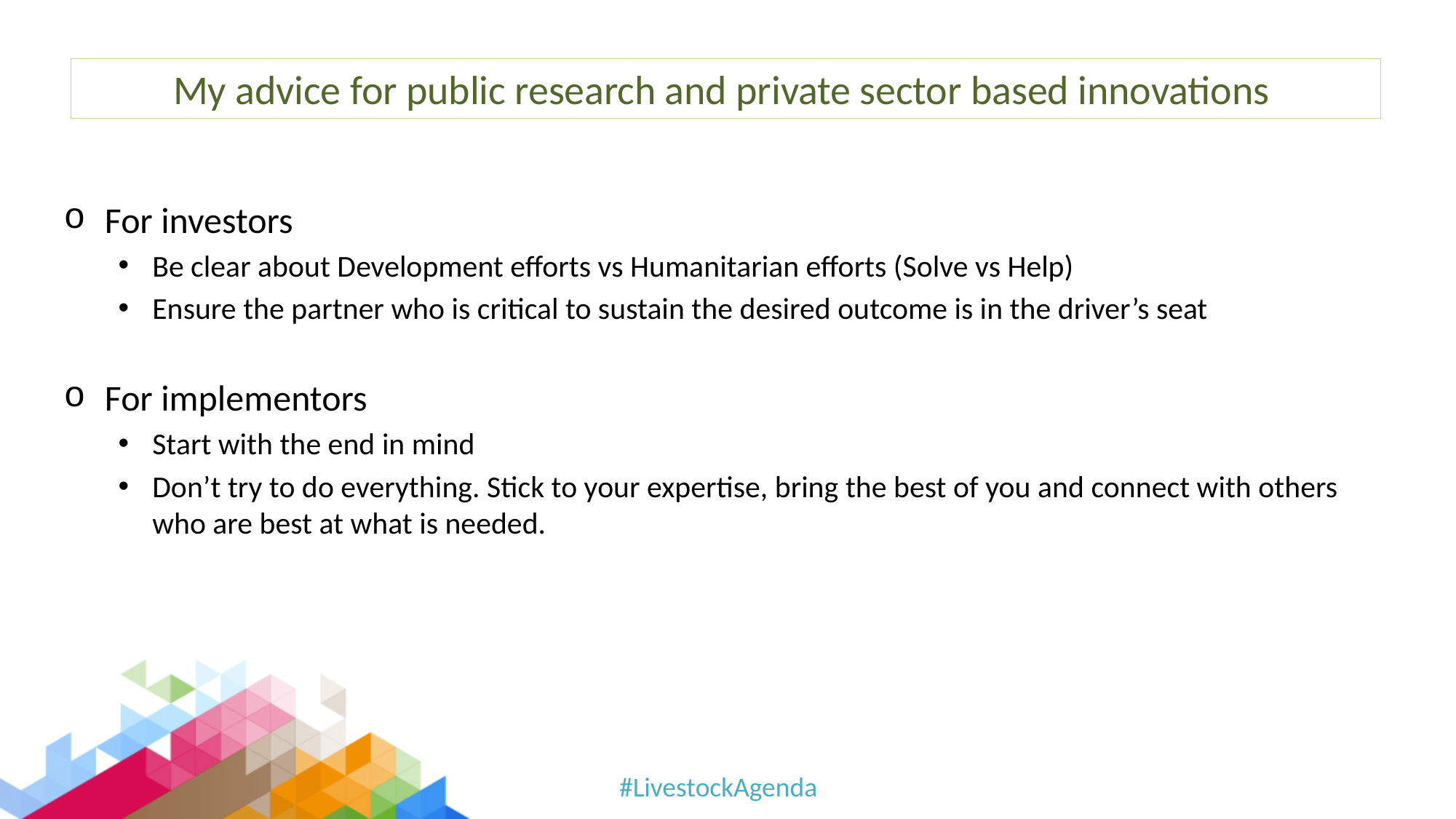

# My advice for public research and private sector based innovations
For investors
Be clear about Development efforts vs Humanitarian efforts (Solve vs Help)
Ensure the partner who is critical to sustain the desired outcome is in the driver’s seat

For implementors
Start with the end in mind
Don’t try to do everything. Stick to your expertise, bring the best of you and connect with others  who are best at what is needed.

#LivestockAgenda